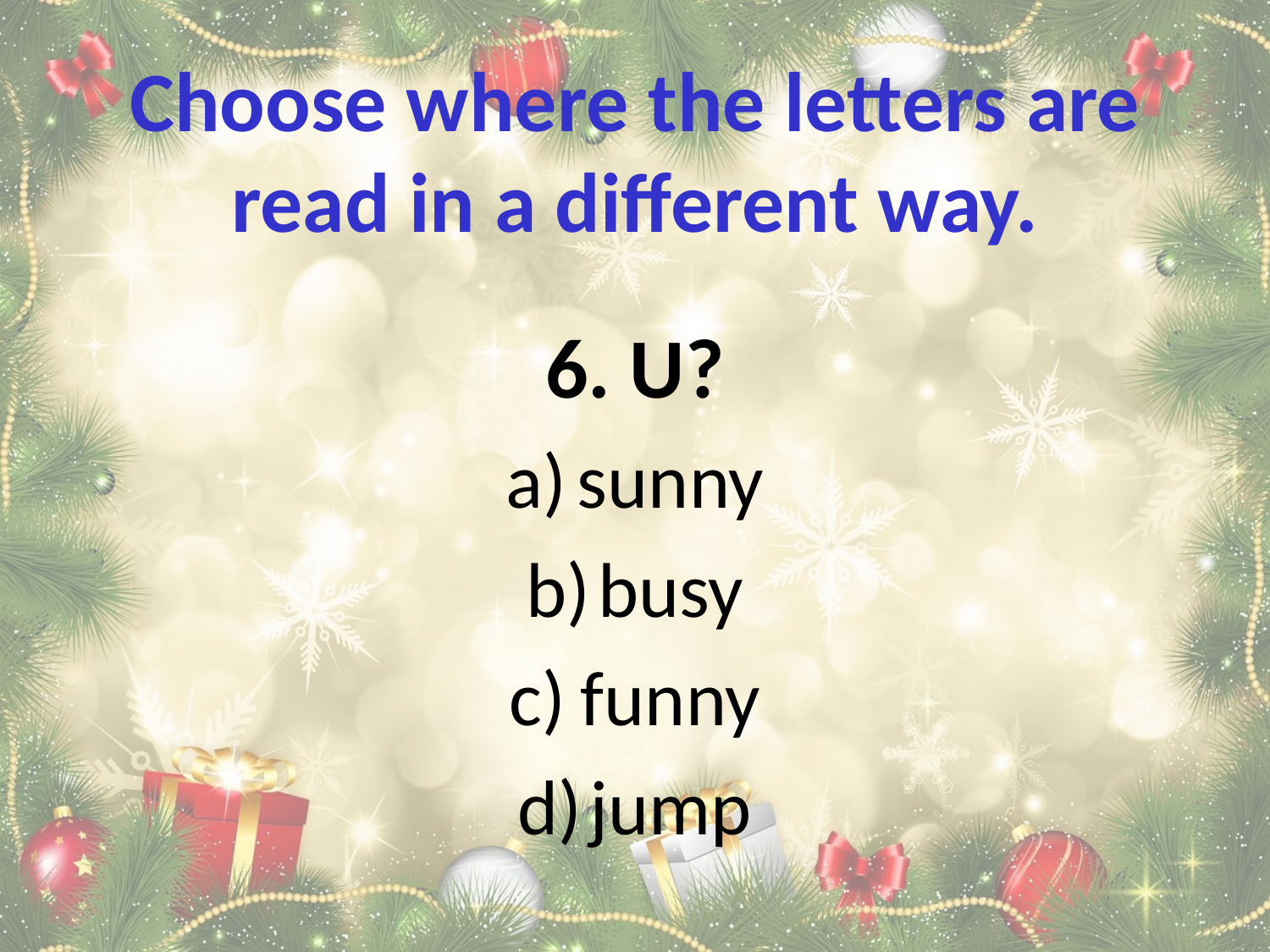

# Choose where the letters are read in a different way.
6. U?
sunny
busy
funny
jump